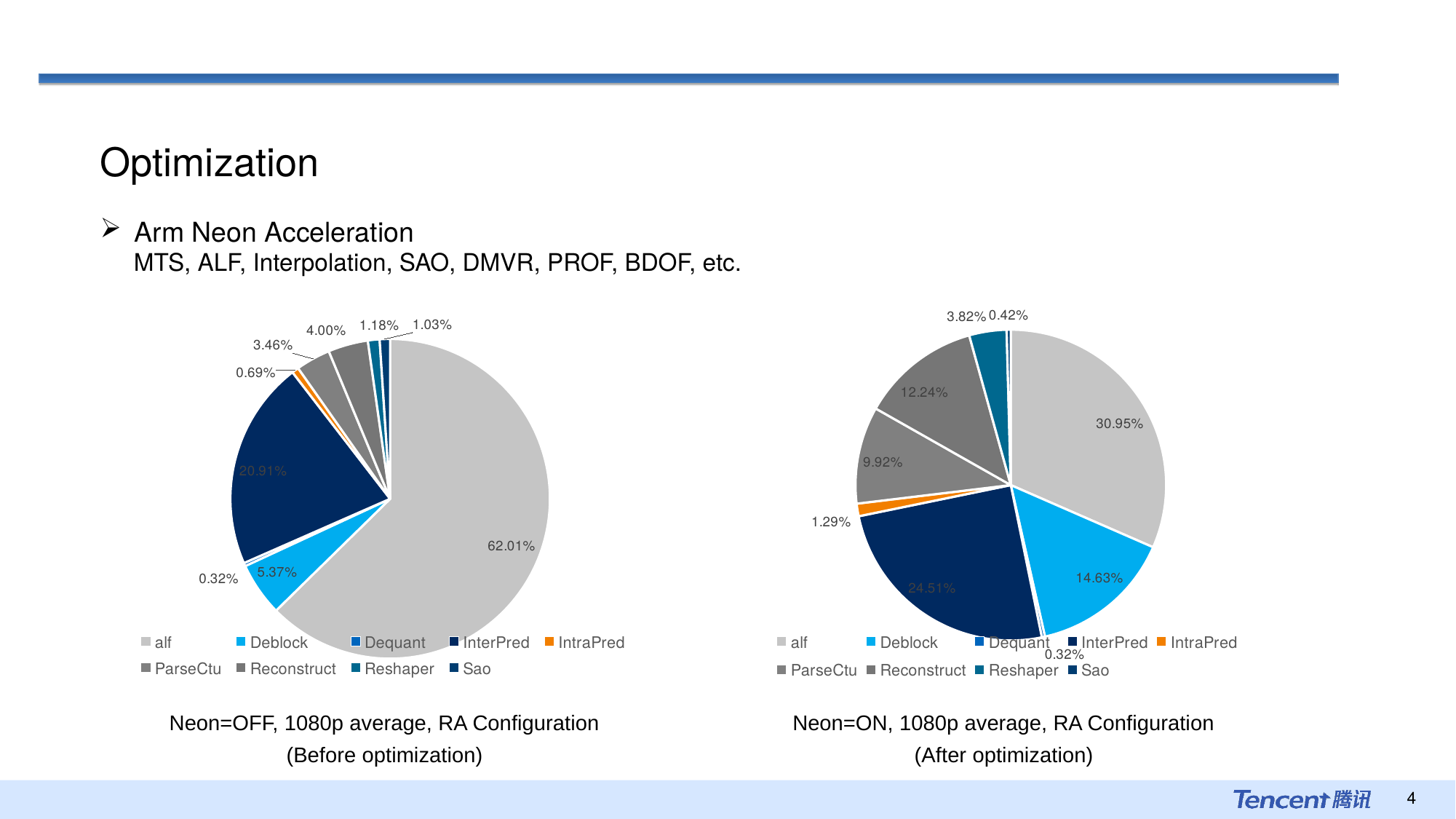

Optimization

Arm Neon Acceleration
     MTS, ALF, Interpolation, SAO, DMVR, PROF, BDOF, etc.

### Chart

| Category |  |
|---|---|
| alf | 0.30950999999999995 |
| Deblock | 0.14631 |
| Dequant | 0.003195 |
| InterPred | 0.24506499999999995 |
| IntraPred | 0.012864999999999998 |
| ParseCtu | 0.09917500000000001 |
| Reconstruct | 0.12243 |
| Reshaper | 0.038169999999999996 |
| Sao | 0.004205 |

### Chart

| Category |  |
|---|---|
| alf | 0.6201450000000001 |
| Deblock | 0.05369499999999998 |
| Dequant | 0.0032050000000000004 |
| InterPred | 0.209065 |
| IntraPred | 0.0068850000000000005 |
| ParseCtu | 0.034615 |
| Reconstruct | 0.03996500000000001 |
| Reshaper | 0.011775 |
| Sao | 0.010344999999999998 |
Neon=ON, 1080p average, RA Configuration
(After optimization)
Neon=OFF, 1080p average, RA Configuration
(Before optimization)